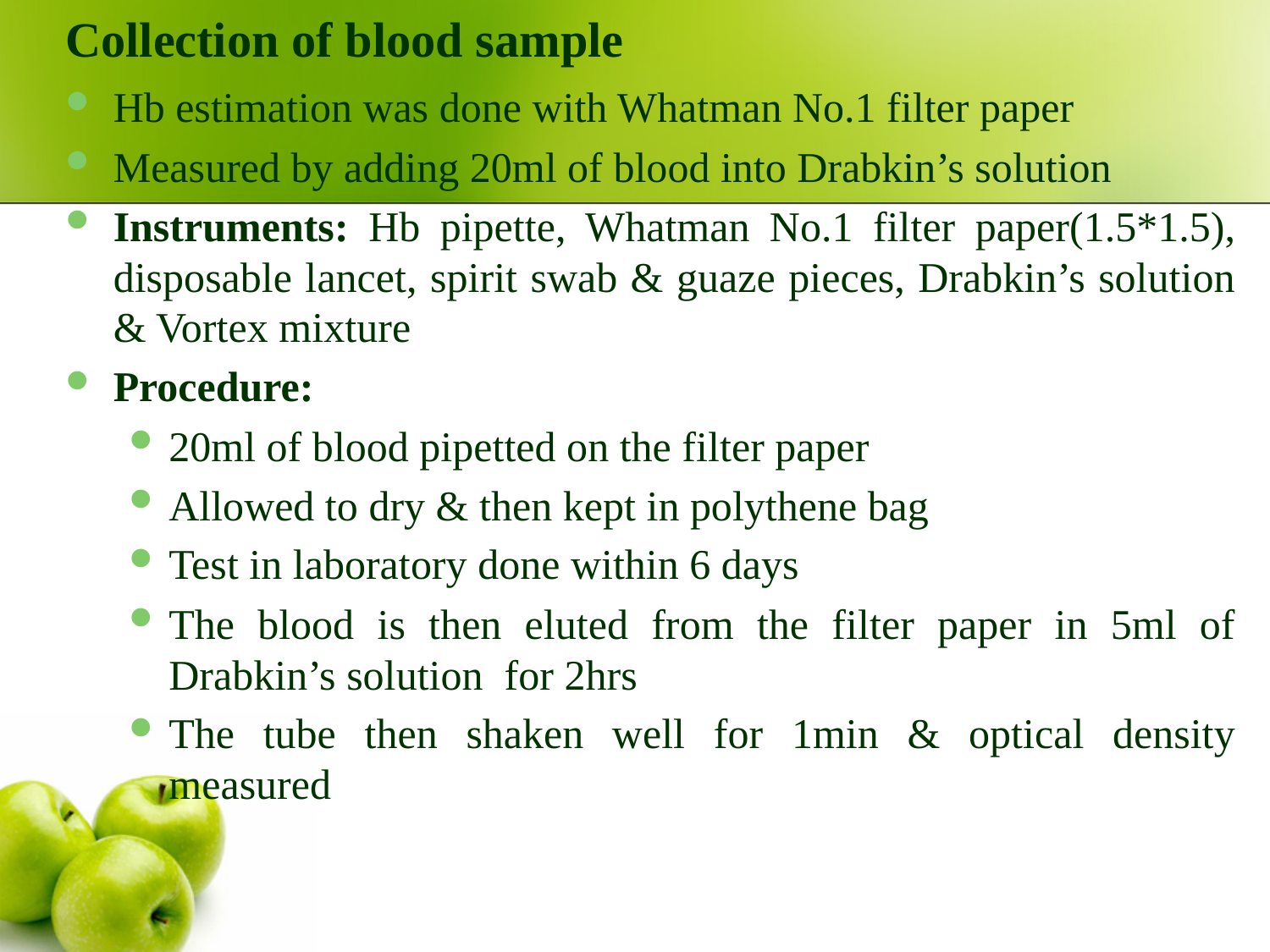

# Collection of blood sample
Hb estimation was done with Whatman No.1 filter paper
Measured by adding 20ml of blood into Drabkin’s solution
Instruments: Hb pipette, Whatman No.1 filter paper(1.5*1.5), disposable lancet, spirit swab & guaze pieces, Drabkin’s solution & Vortex mixture
Procedure:
20ml of blood pipetted on the filter paper
Allowed to dry & then kept in polythene bag
Test in laboratory done within 6 days
The blood is then eluted from the filter paper in 5ml of Drabkin’s solution  for 2hrs
The tube then shaken well for 1min & optical density measured